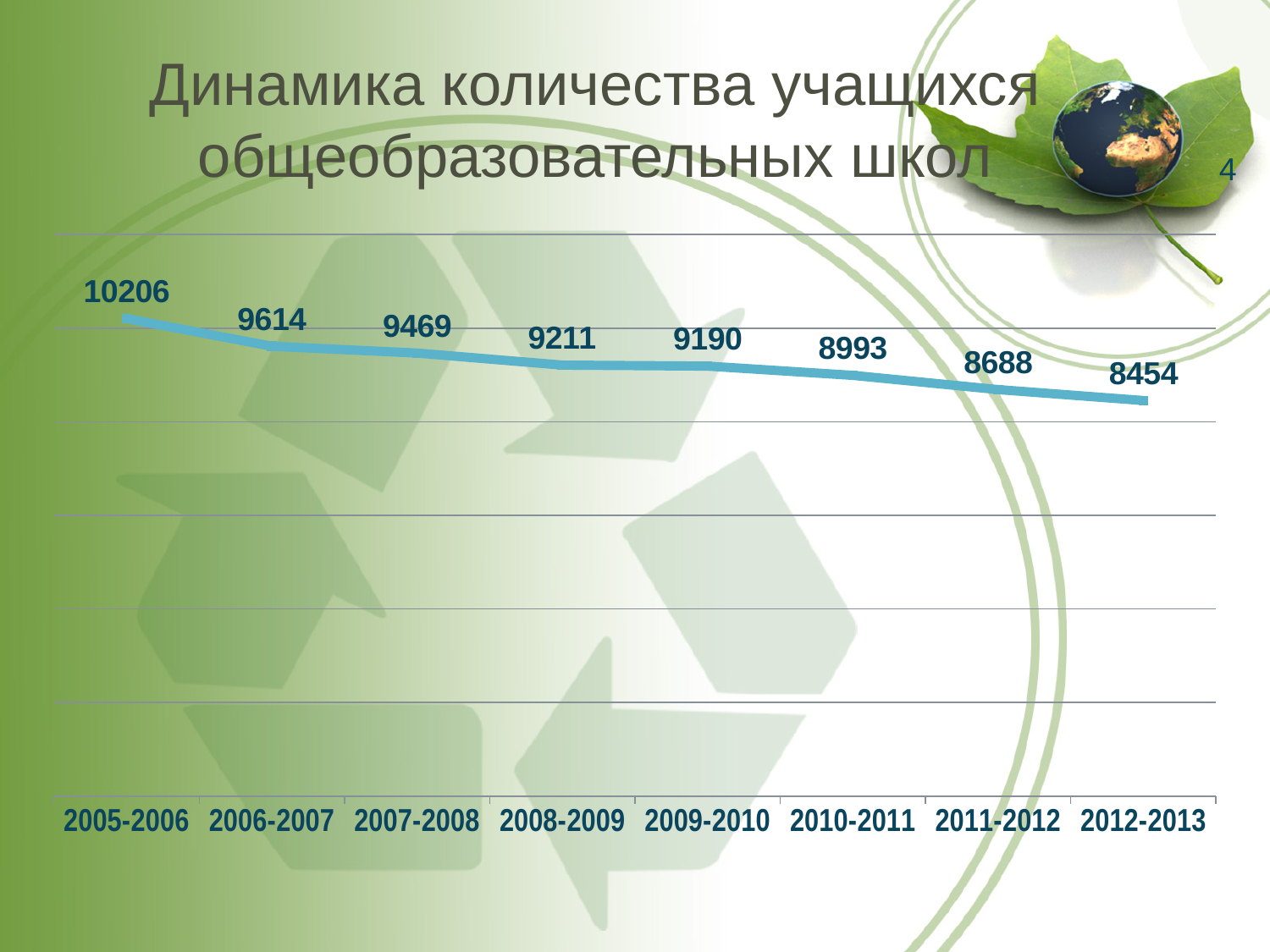

# Динамика количества учащихся общеобразовательных школ
4

### Chart

| Category | Ряд 1 |
|---|---|
| 2005-2006 | 10206.0 |
| 2006-2007 | 9614.0 |
| 2007-2008 | 9469.0 |
| 2008-2009 | 9211.0 |
| 2009-2010 | 9190.0 |
| 2010-2011 | 8993.0 |
| 2011-2012 | 8688.0 |
| 2012-2013 | 8454.0 |